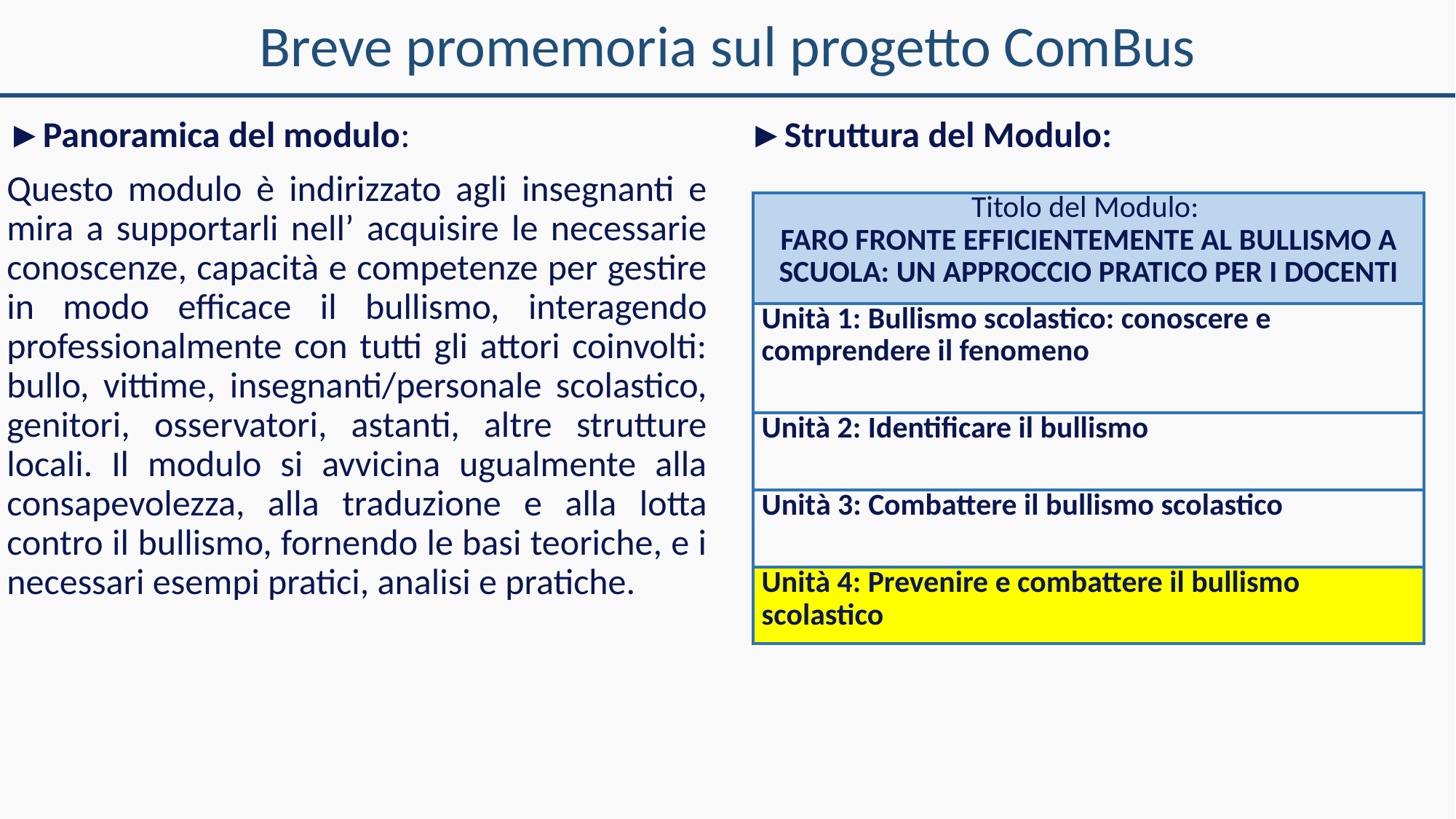

# Breve promemoria sul progetto ComBus
►Panoramica del modulo:
Questo modulo è indirizzato agli insegnanti e mira a supportarli nell’ acquisire le necessarie conoscenze, capacità e competenze per gestire in modo efficace il bullismo, interagendo professionalmente con tutti gli attori coinvolti: bullo, vittime, insegnanti/personale scolastico, genitori, osservatori, astanti, altre strutture locali. Il modulo si avvicina ugualmente alla consapevolezza, alla traduzione e alla lotta contro il bullismo, fornendo le basi teoriche, e i necessari esempi pratici, analisi e pratiche.
►Struttura del Modulo:

| Titolo del Modulo: FARO FRONTE EFFICIENTEMENTE AL BULLISMO A SCUOLA: UN APPROCCIO PRATICO PER I DOCENTI |
| --- |
| Unità 1: Bullismo scolastico: conoscere e comprendere il fenomeno |
| Unità 2: Identificare il bullismo |
| Unità 3: Combattere il bullismo scolastico |
| Unità 4: Prevenire e combattere il bullismo scolastico |